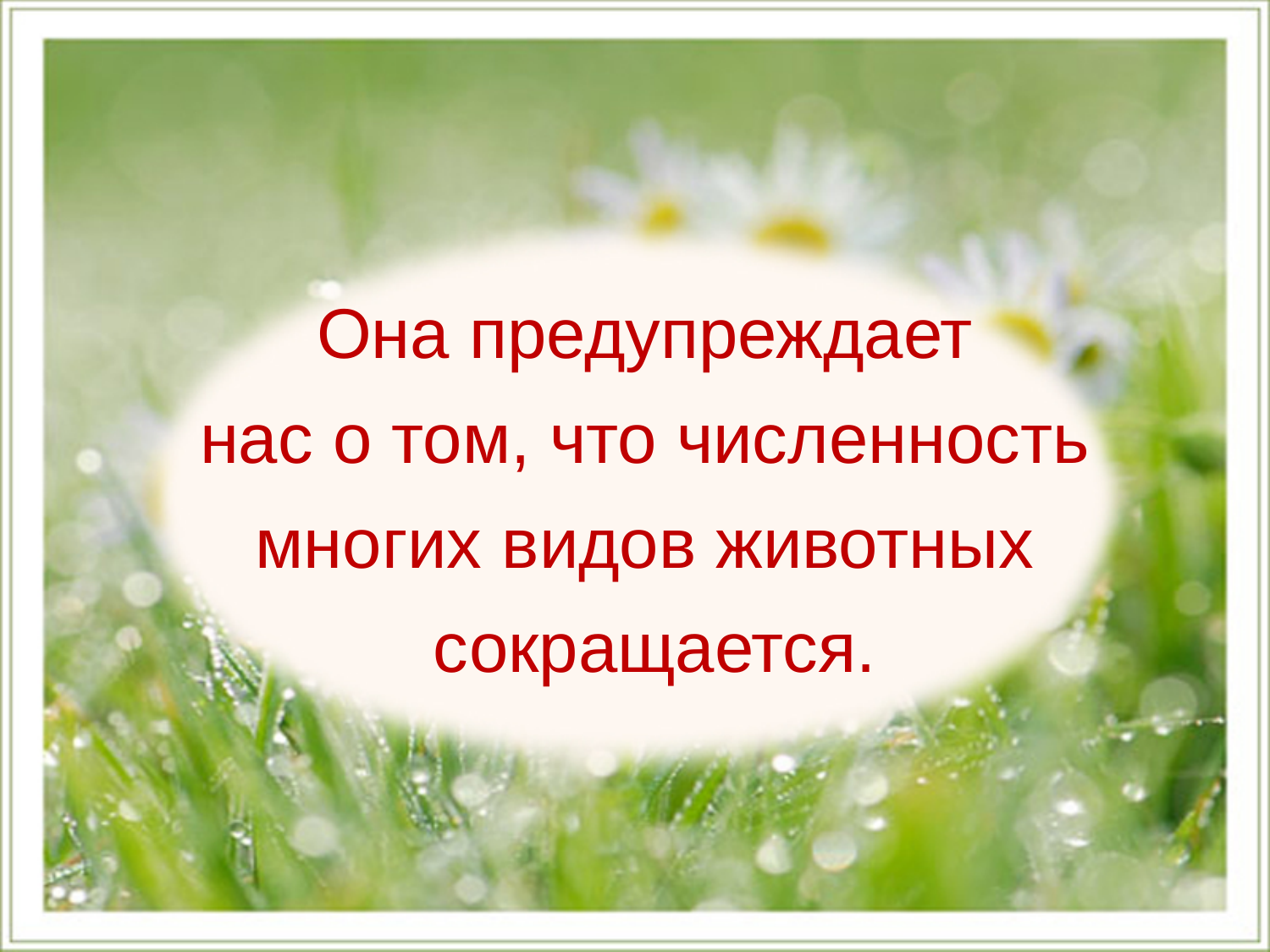

Она предупреждает
нас о том, что численность
многих видов животных
сокращается.